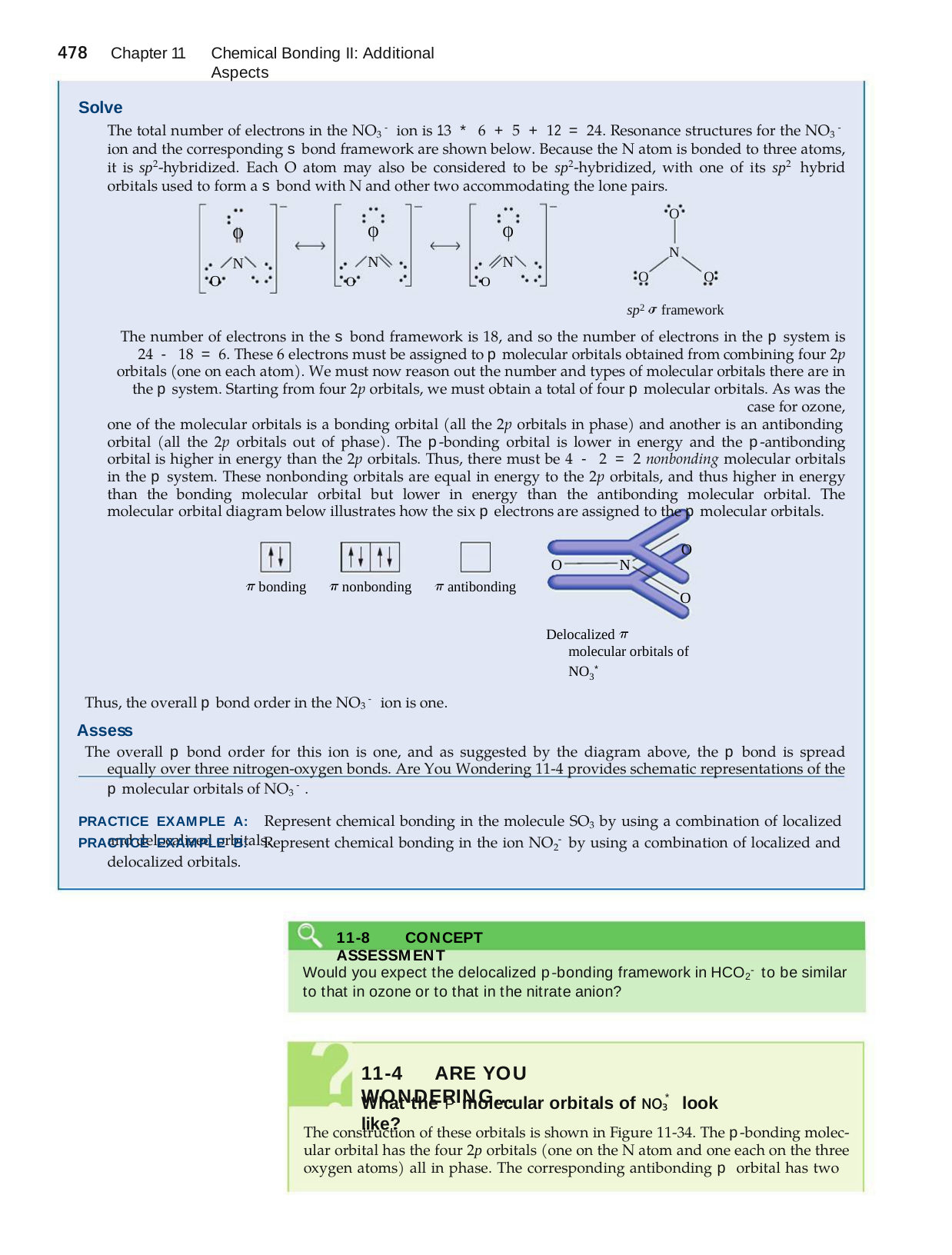

478	Chapter 11
Chemical Bonding II: Additional Aspects
Solve
The total number of electrons in the NO3 - ion is 13  *  6  +  5  +  12  =  24. Resonance structures for the NO3 - ion and the corresponding s bond framework are shown below. Because the N atom is bonded to three atoms, it is sp2-hybridized. Each O atom may also be considered to be sp2-hybridized, with one of its sp2  hybrid orbitals used to form a s bond with N and other two accommodating the lone pairs.
O
O N
O N
O N
N
O	O	O
O	O
sp2    framework
The number of electrons in the s bond framework is 18, and so the number of electrons in the p system is 24  -  18  =  6. These 6 electrons must be assigned to p molecular orbitals obtained from combining four 2p orbitals (one on each atom). We must now reason out the number and types of molecular orbitals there are in the p system. Starting from four 2p orbitals, we must obtain a total of four p molecular orbitals. As was the case for ozone,
one of the molecular orbitals is a bonding orbital (all the 2p orbitals in phase) and another is an antibonding
orbital (all the 2p orbitals out of phase). The p-bonding orbital is lower in energy and the p-antibonding orbital is higher in energy than the 2p orbitals. Thus, there must be 4  -  2  =  2 nonbonding molecular orbitals in the p system. These nonbonding orbitals are equal in energy to the 2p orbitals, and thus higher in energy than the bonding molecular orbital but lower in energy than the antibonding molecular orbital. The molecular orbital diagram below illustrates how the six p electrons are assigned to the p molecular orbitals.

O

O
N
 bonding
 nonbonding
 antibonding

O
Delocalized     molecular orbitals of NO3*
Thus, the overall p bond order in the NO3 - ion is one.
Assess
The overall p bond order for this ion is one, and as suggested by the diagram above, the p bond is spread equally over three nitrogen-oxygen bonds. Are You Wondering 11-4 provides schematic representations of the p molecular orbitals of NO3 -.
PRACTICE  EXAMPLE  A:    Represent chemical bonding in the molecule SO3  by using a combination of localized and delocalized orbitals.

-
PRACTICE  EXAMPLE  B:    Represent chemical bonding in the ion NO2    by using a combination of localized and delocalized orbitals.
11-8	CONCEPT ASSESSMENT
-
Would you expect the delocalized p-bonding framework in HCO2    to be similar to that in ozone or to that in the nitrate anion?
11-4	ARE YOU WONDERING...
*
What the P molecular orbitals of NO3    look like?
The construction of these orbitals is shown in Figure 11-34. The p-bonding molec- ular orbital has the four 2p orbitals (one on the N atom and one each on the three oxygen atoms) all in phase. The corresponding antibonding p  orbital has two